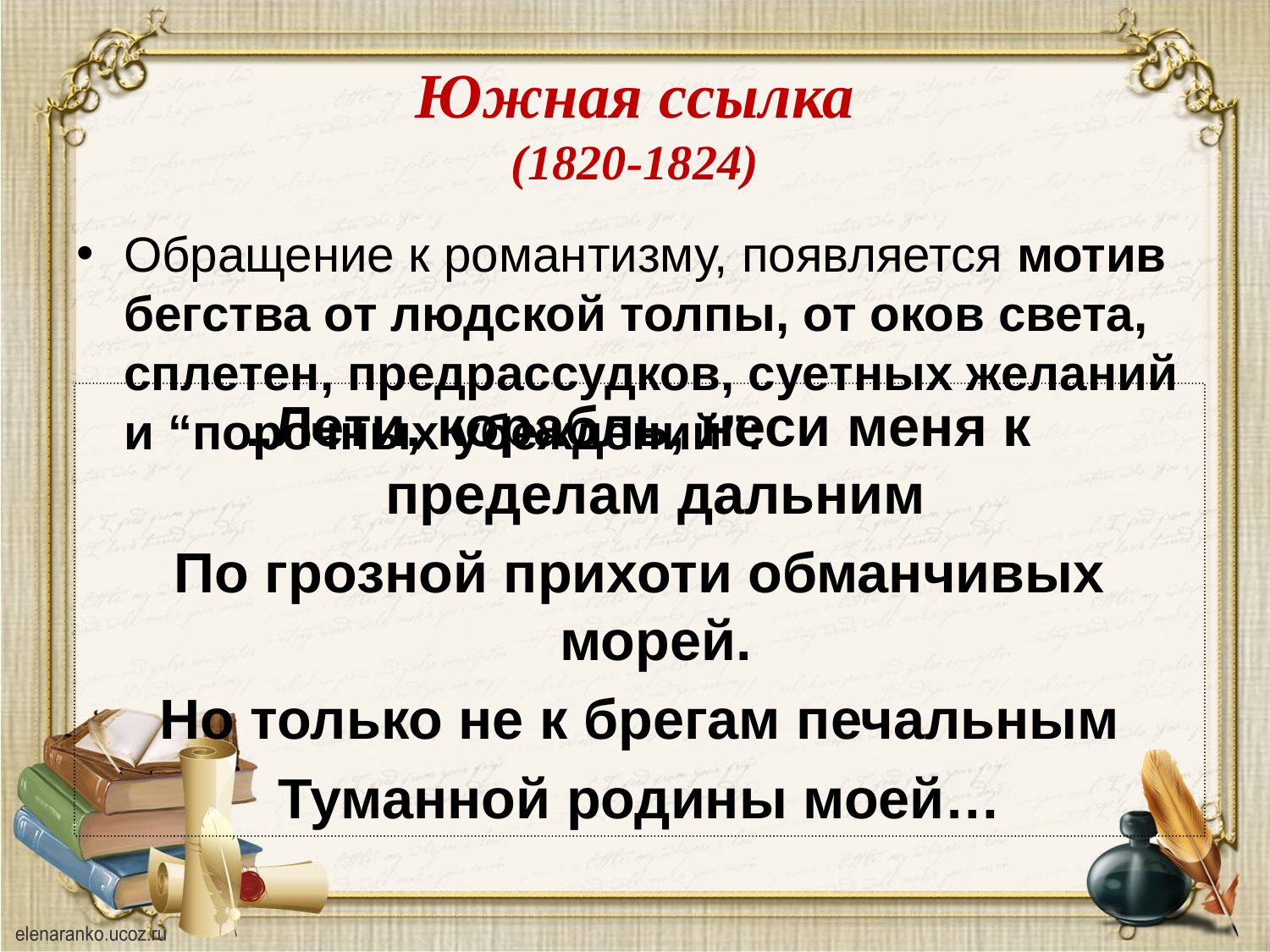

# Южная ссылка (1820-1824)
Обращение к романтизму, появляется мотив бегства от людской толпы, от оков света, сплетен, предрассудков, суетных желаний и “порочных убеждений”:
 ..Лети, корабль, неси меня к  пределам дальним
По грозной прихоти обманчивых морей.
Но только не к брегам печальным
Туманной родины моей…